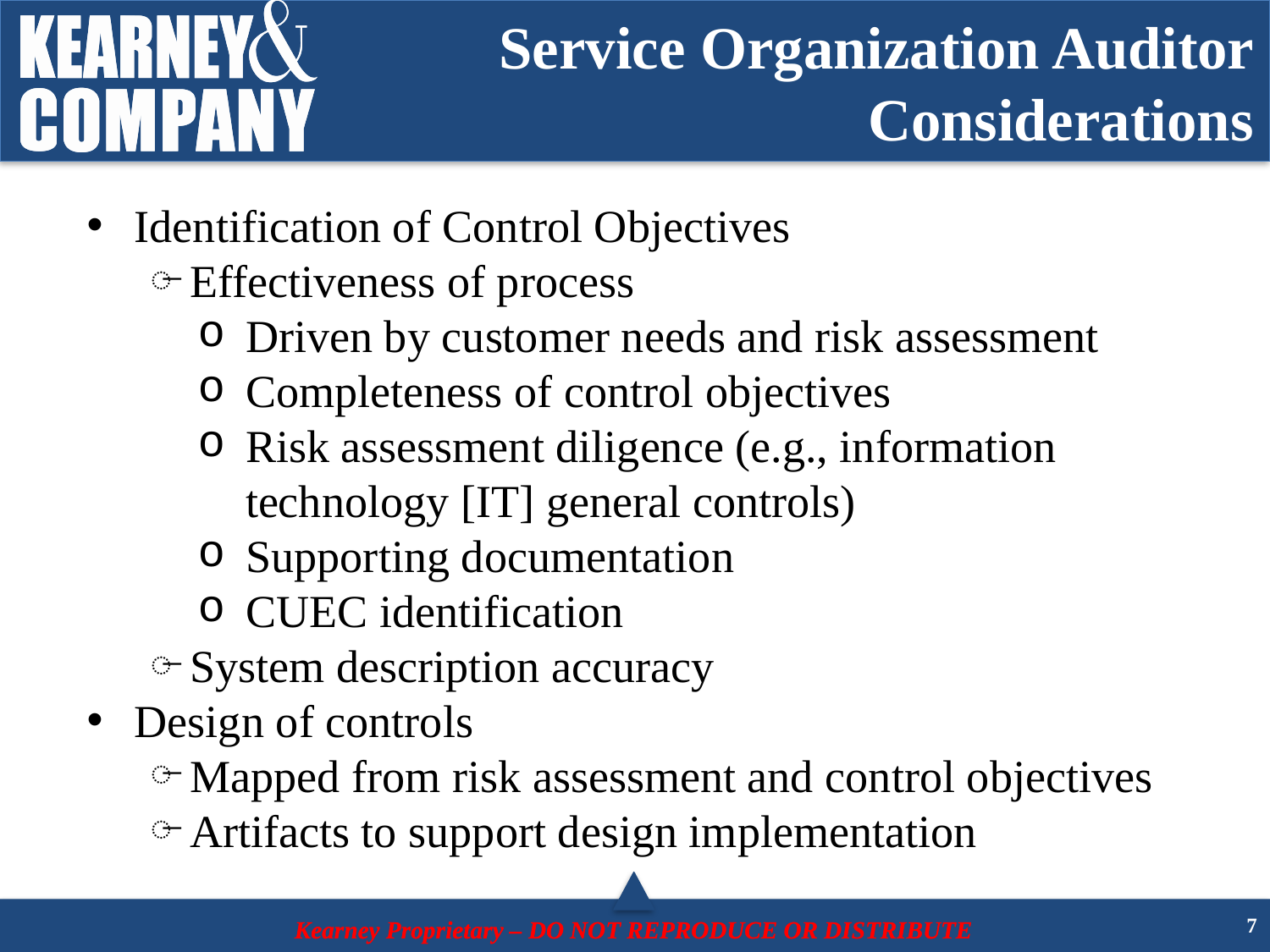

# Service Organization Auditor Considerations
Identification of Control Objectives
Effectiveness of process
Driven by customer needs and risk assessment
Completeness of control objectives
Risk assessment diligence (e.g., information technology [IT] general controls)
Supporting documentation
CUEC identification
System description accuracy
Design of controls
Mapped from risk assessment and control objectives
Artifacts to support design implementation
7